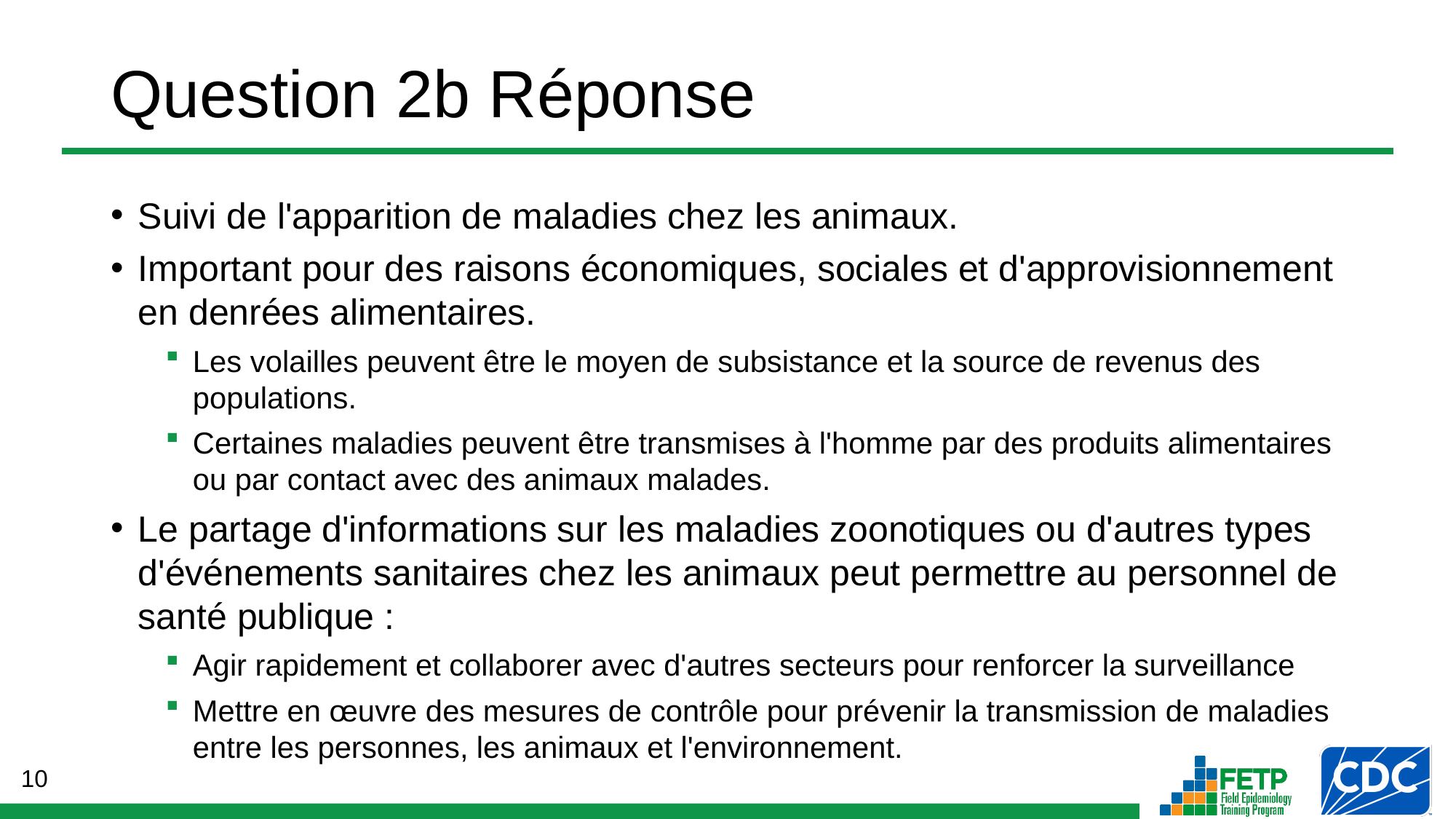

# Question 2b Réponse
Suivi de l'apparition de maladies chez les animaux.
Important pour des raisons économiques, sociales et d'approvisionnement en denrées alimentaires.
Les volailles peuvent être le moyen de subsistance et la source de revenus des populations.
Certaines maladies peuvent être transmises à l'homme par des produits alimentaires ou par contact avec des animaux malades.
Le partage d'informations sur les maladies zoonotiques ou d'autres types d'événements sanitaires chez les animaux peut permettre au personnel de santé publique :
Agir rapidement et collaborer avec d'autres secteurs pour renforcer la surveillance
Mettre en œuvre des mesures de contrôle pour prévenir la transmission de maladies entre les personnes, les animaux et l'environnement.